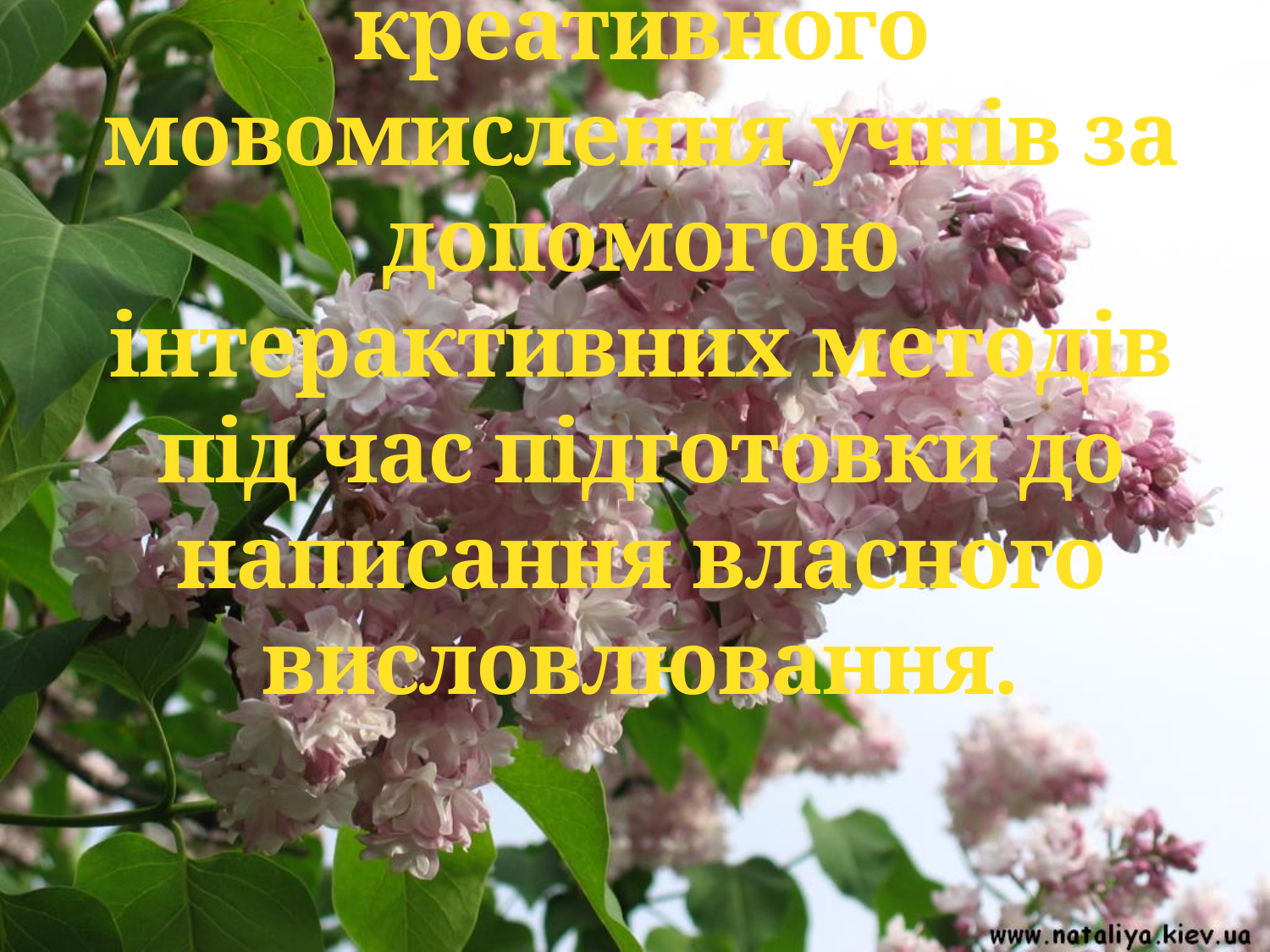

# Активізація креативного мовомислення учнів за допомогою інтерактивних методів під час підготовки до написання власного висловлювання.